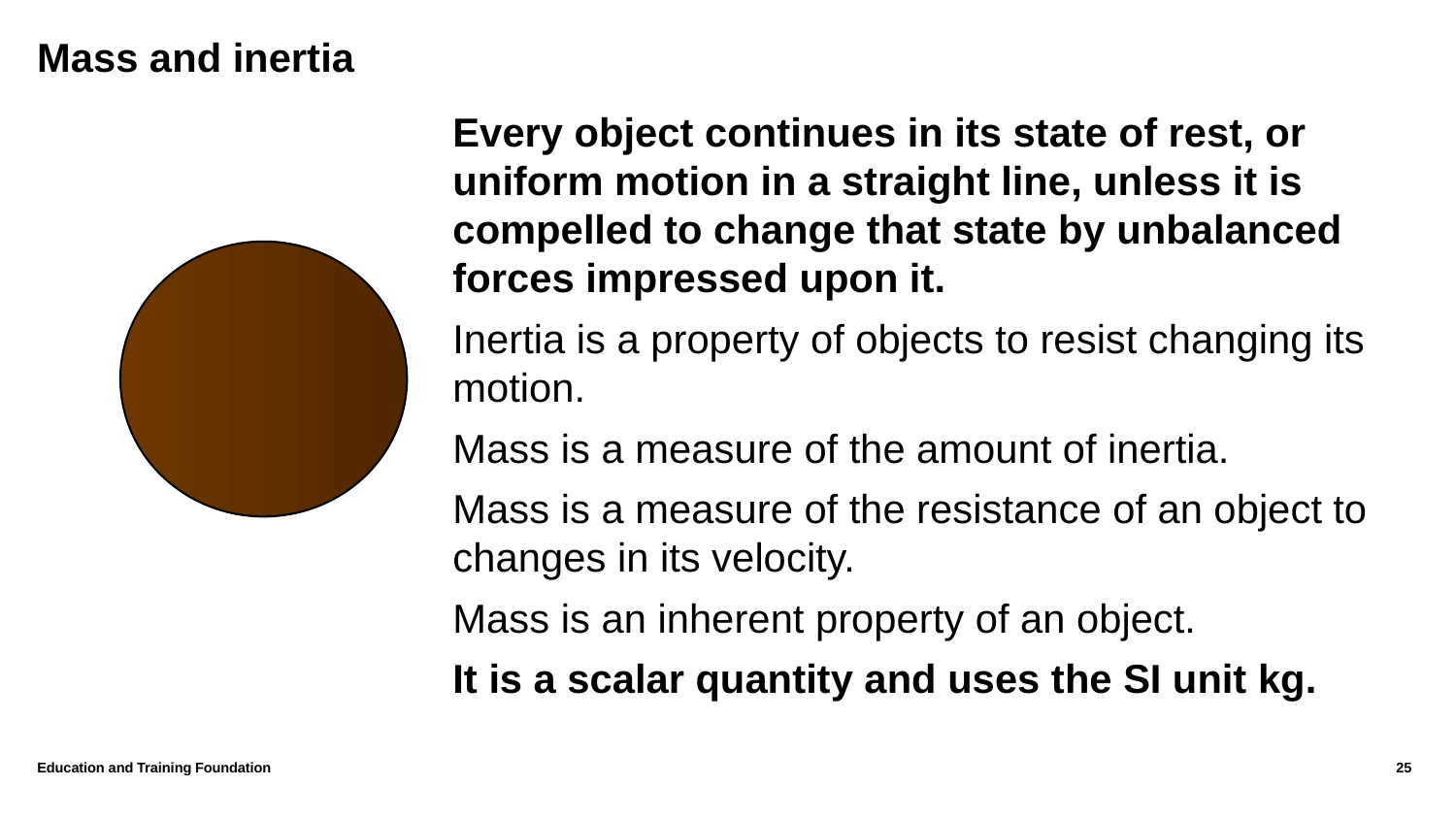

# Mass and inertia
Every object continues in its state of rest, or uniform motion in a straight line, unless it is compelled to change that state by unbalanced forces impressed upon it.
Inertia is a property of objects to resist changing its motion.
Mass is a measure of the amount of inertia.
Mass is a measure of the resistance of an object to changes in its velocity.
Mass is an inherent property of an object.
It is a scalar quantity and uses the SI unit kg.

Education and Training Foundation
25